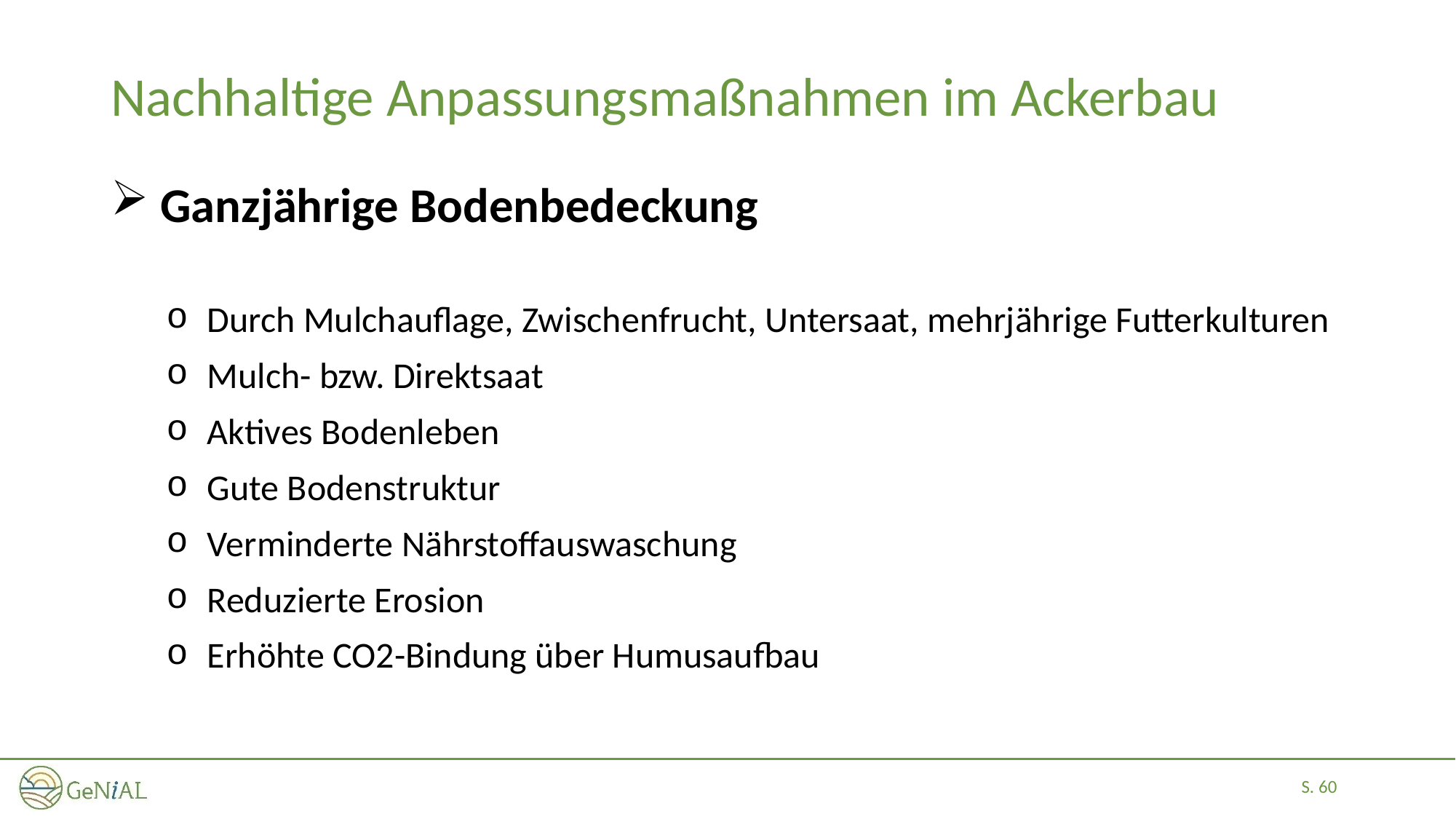

# Nachhaltige Anpassungsmaßnahmen im Ackerbau
 Ganzjährige Bodenbedeckung

Durch Mulchauflage, Zwischenfrucht, Untersaat, mehrjährige Futterkulturen
Mulch- bzw. Direktsaat
Aktives Bodenleben
Gute Bodenstruktur
Verminderte Nährstoffauswaschung
Reduzierte Erosion
Erhöhte CO2-Bindung über Humusaufbau